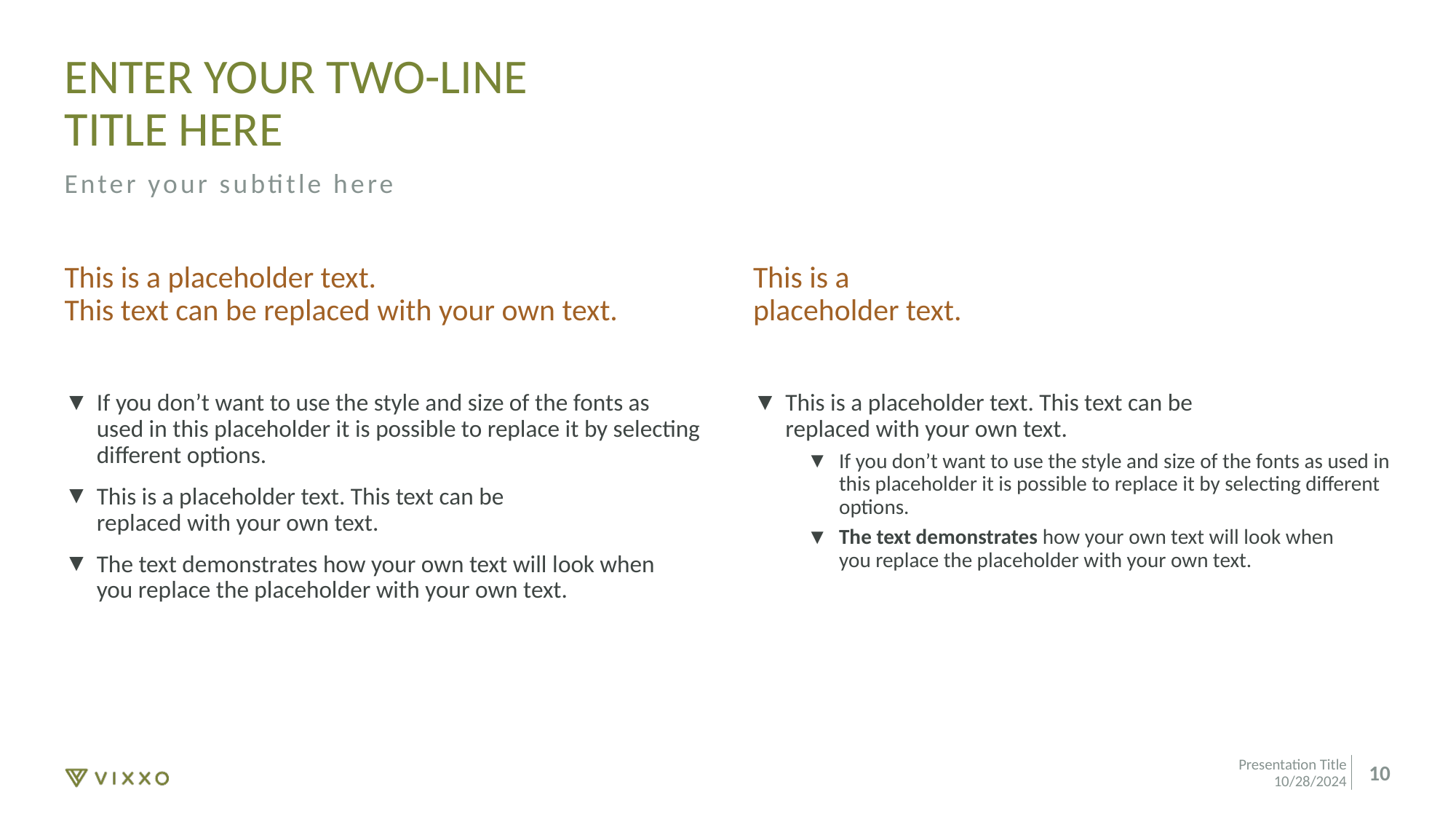

# enter Your two-line title here
Enter your subtitle here
This is a placeholder text.
This text can be replaced with your own text.

If you don’t want to use the style and size of the fonts as used in this placeholder it is possible to replace it by selecting different options.
This is a placeholder text. This text can be
replaced with your own text.
The text demonstrates how your own text will look when
you replace the placeholder with your own text.
This is a
placeholder text.

This is a placeholder text. This text can be
replaced with your own text.
If you don’t want to use the style and size of the fonts as used in this placeholder it is possible to replace it by selecting different options.
The text demonstrates how your own text will look when
you replace the placeholder with your own text.
10/28/2024
Presentation Title
10